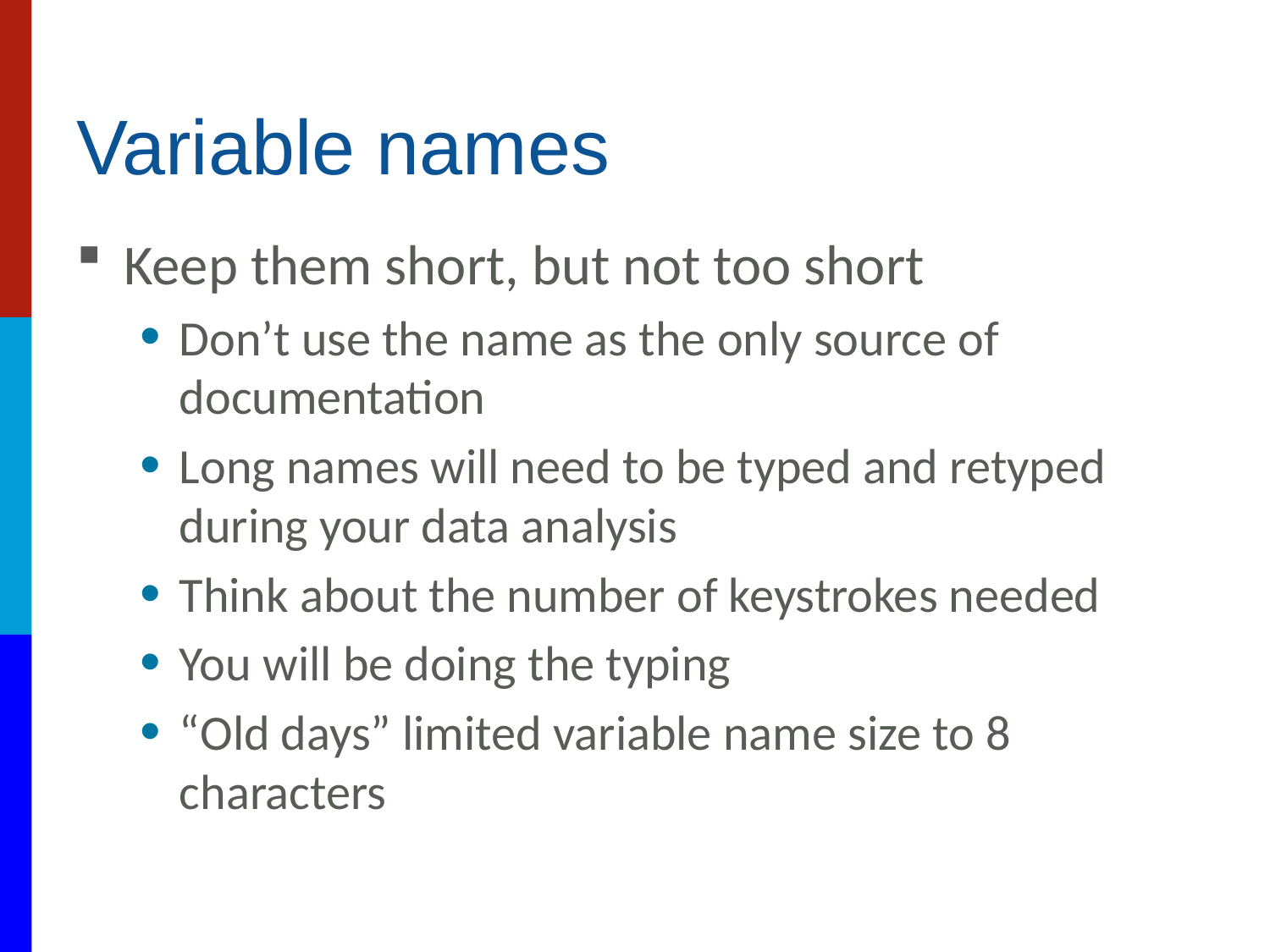

# Variable names
Keep them short, but not too short
Don’t use the name as the only source of documentation
Long names will need to be typed and retyped during your data analysis
Think about the number of keystrokes needed
You will be doing the typing
“Old days” limited variable name size to 8 characters